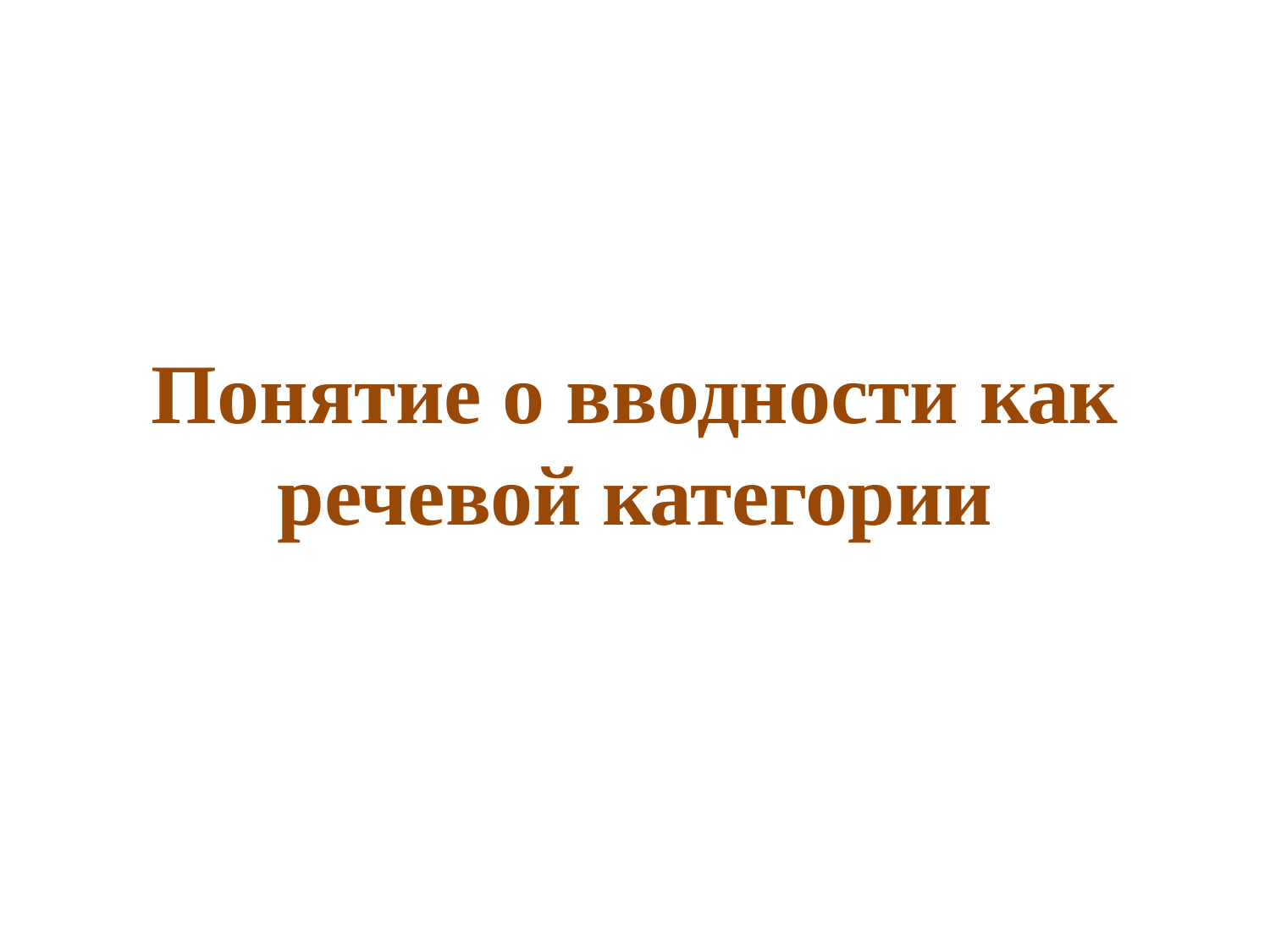

# Понятие о вводности как речевой категории